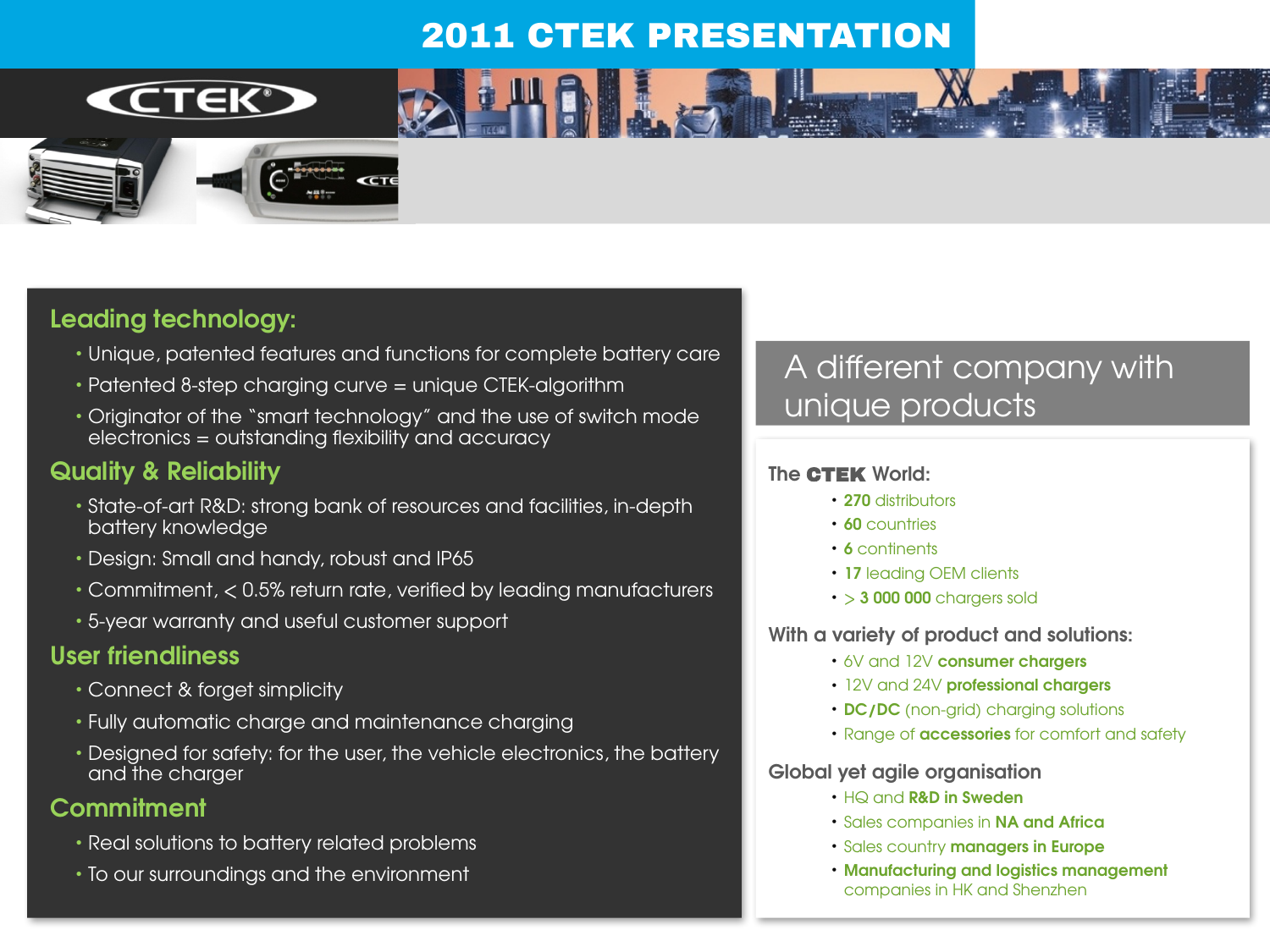

Leading technology:
Unique, patented features and functions for complete battery care
Patented 8-step charging curve = unique CTEK-algorithm
Originator of the “smart technology” and the use of switch mode electronics = outstanding flexibility and accuracy
Quality & Reliability
State-of-art R&D: strong bank of resources and facilities, in-depth battery knowledge
Design: Small and handy, robust and IP65
Commitment, < 0.5% return rate, verified by leading manufacturers
5-year warranty and useful customer support
User friendliness
Connect & forget simplicity
Fully automatic charge and maintenance charging
Designed for safety: for the user, the vehicle electronics, the battery and the charger
Commitment
Real solutions to battery related problems
To our surroundings and the environment

A different company with unique products

The CTEK World:
270 distributors
60 countries
6 continents
17 leading OEM clients
> 3 000 000 chargers sold
With a variety of product and solutions:
6V and 12V consumer chargers
12V and 24V professional chargers
DC/DC (non-grid) charging solutions
Range of accessories for comfort and safety
Global yet agile organisation
HQ and R&D in Sweden
Sales companies in NA and Africa
Sales country managers in Europe
Manufacturing and logistics management companies in HK and Shenzhen